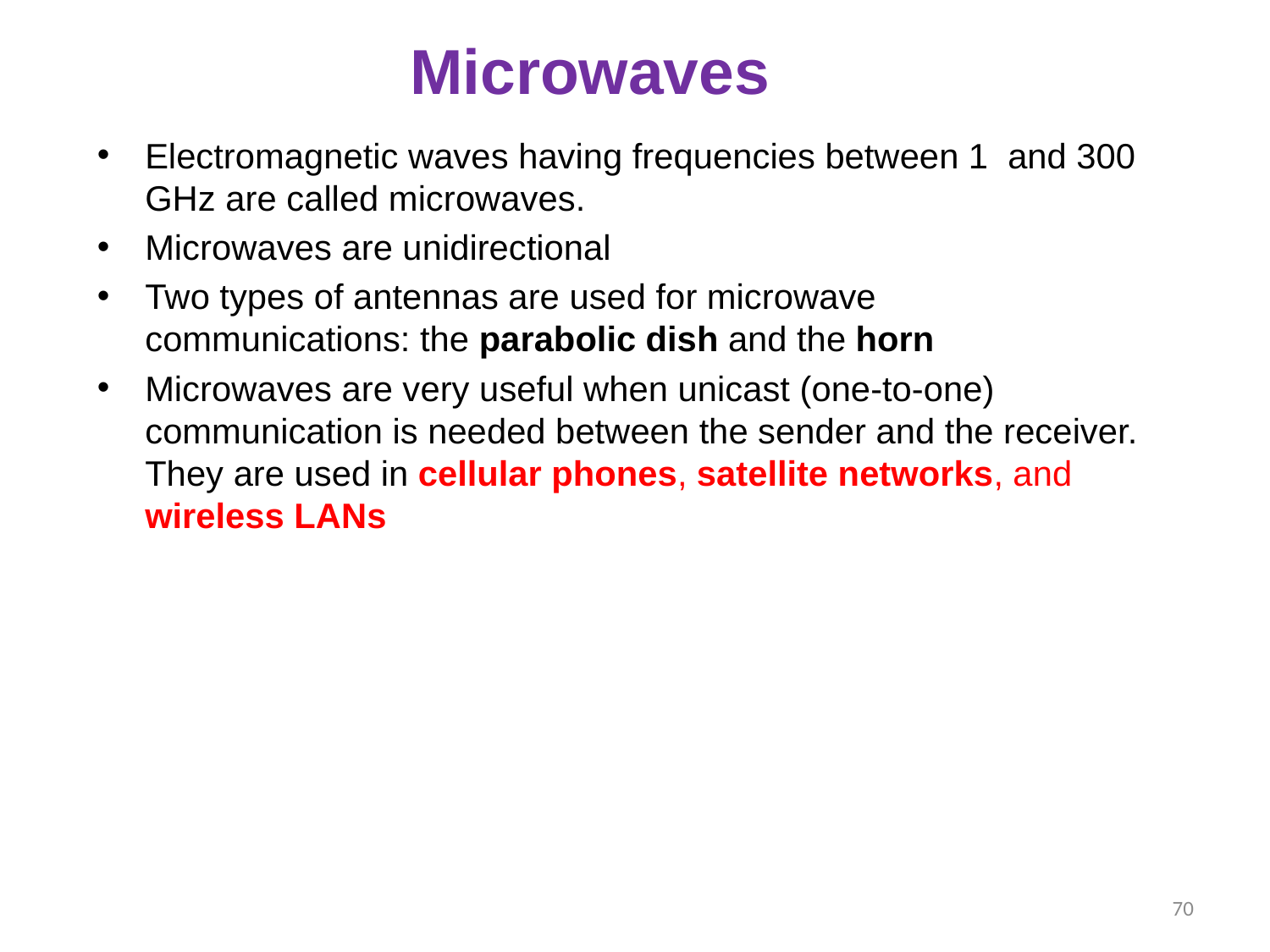

# Microwaves
Electromagnetic waves having frequencies between 1  and 300 GHz are called microwaves.
Microwaves are unidirectional
Two types of antennas are used for microwave communications: the parabolic dish and the horn
Microwaves are very useful when unicast (one-to-one) communication is needed between the sender and the receiver. They are used in cellular phones, satellite networks, and wireless LANs

70